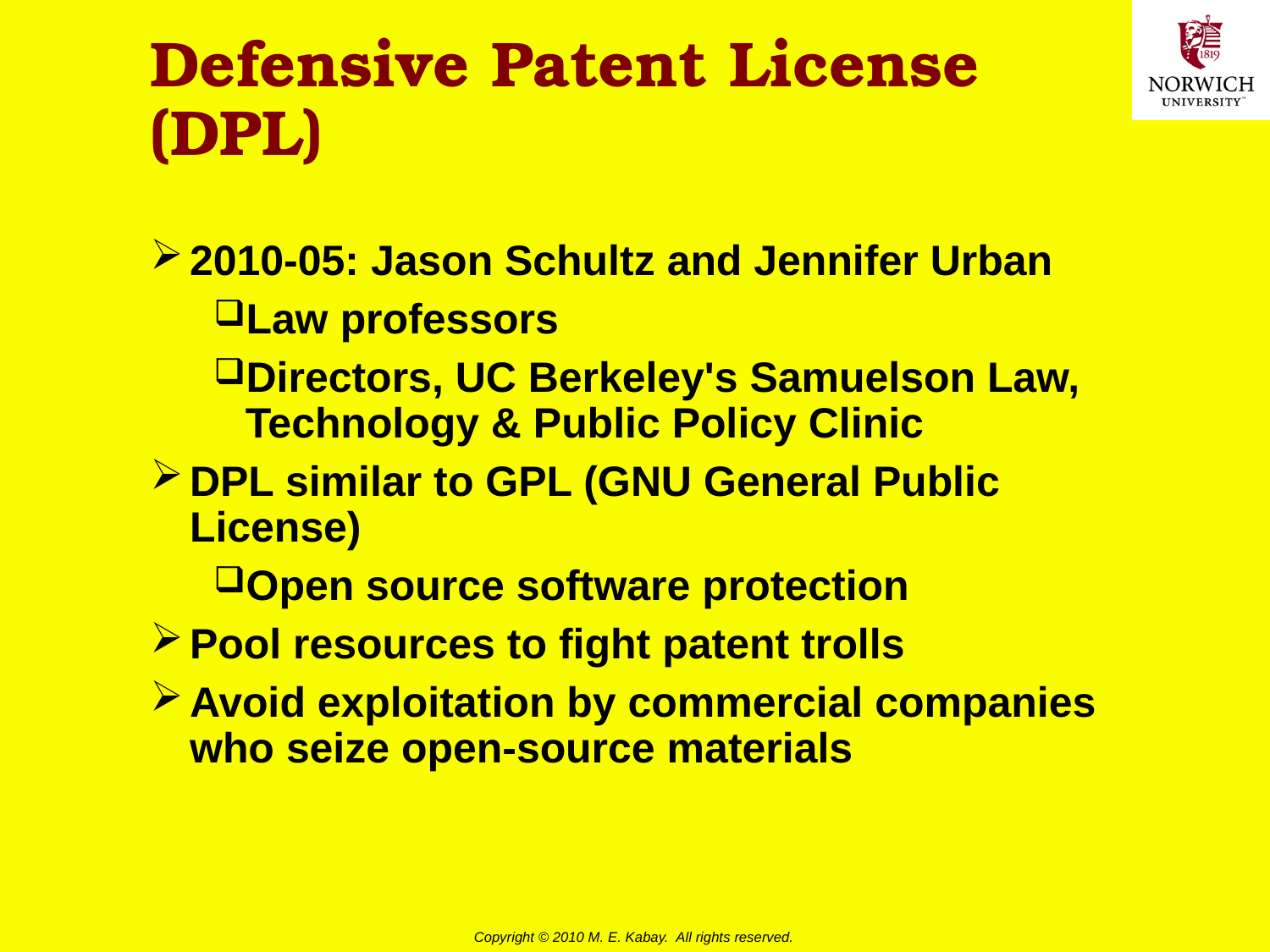

# Defensive Patent License (DPL)
2010-05: Jason Schultz and Jennifer Urban
Law professors
Directors, UC Berkeley's Samuelson Law, Technology & Public Policy Clinic
DPL similar to GPL (GNU General Public License)
Open source software protection
Pool resources to fight patent trolls
Avoid exploitation by commercial companies who seize open-source materials